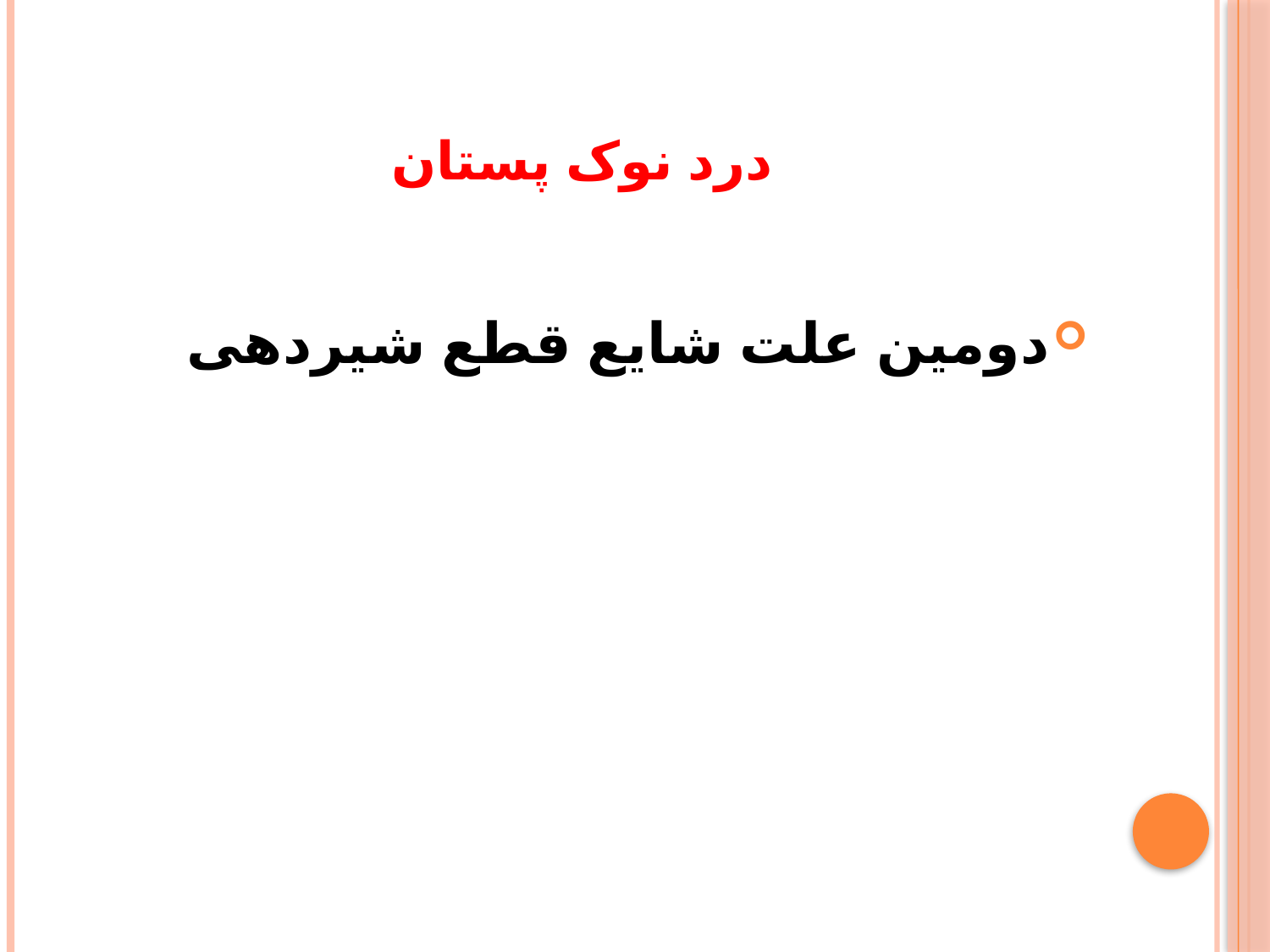

# درد نوک پستان

دومین علت شایع قطع شیردهی